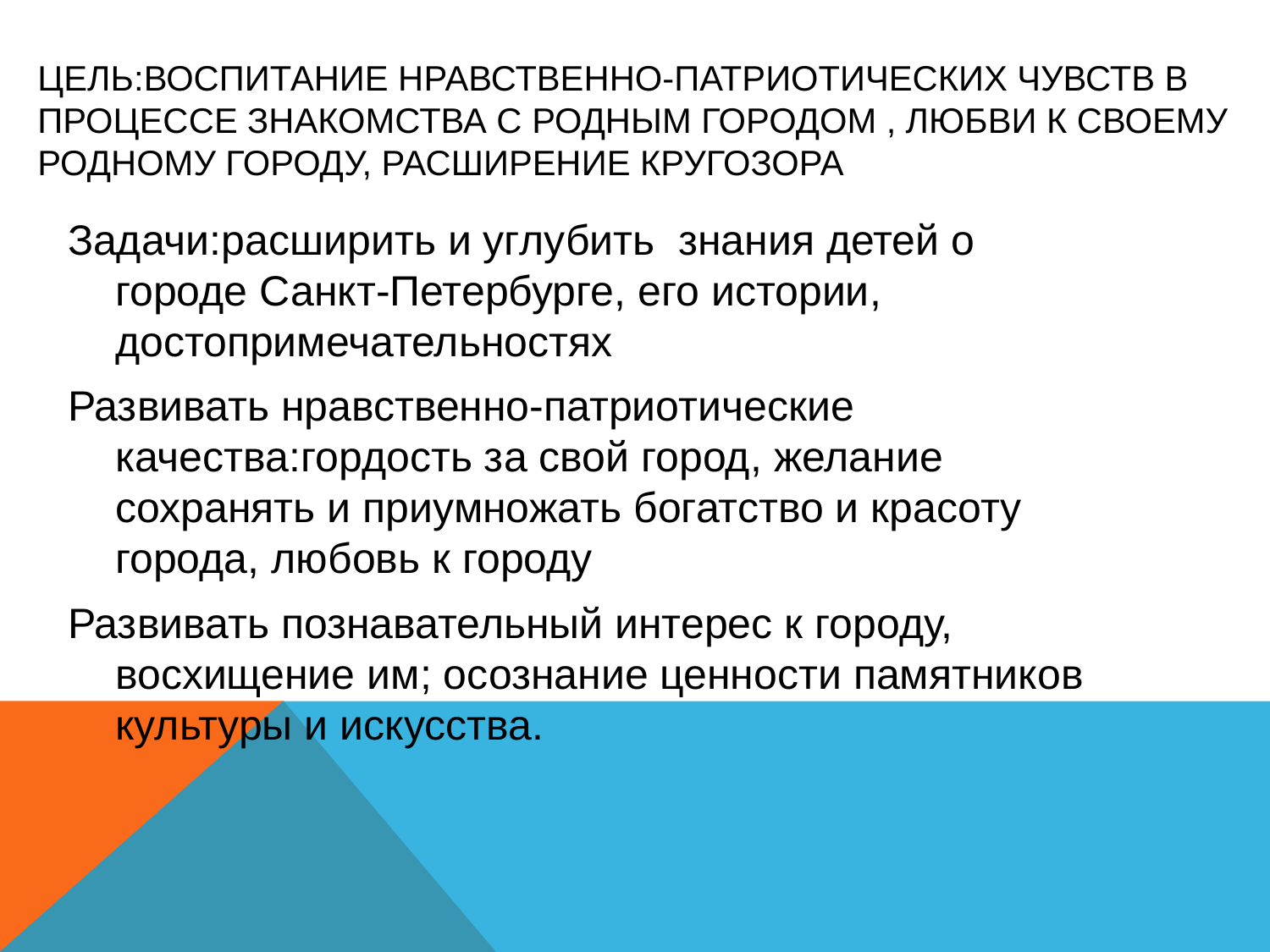

# Цель:воспитание нравственно-патриотических чувств в процессе знакомства с родным городом , любви к своему родному городу, расширение кругозора
Задачи:расширить и углубить  знания детей о городе Санкт-Петербурге, его истории, достопримечательностях
Развивать нравственно-патриотические качества:гордость за свой город, желание сохранять и приумножать богатство и красоту города, любовь к городу
Развивать познавательный интерес к городу, восхищение им; осознание ценности памятников культуры и искусства.